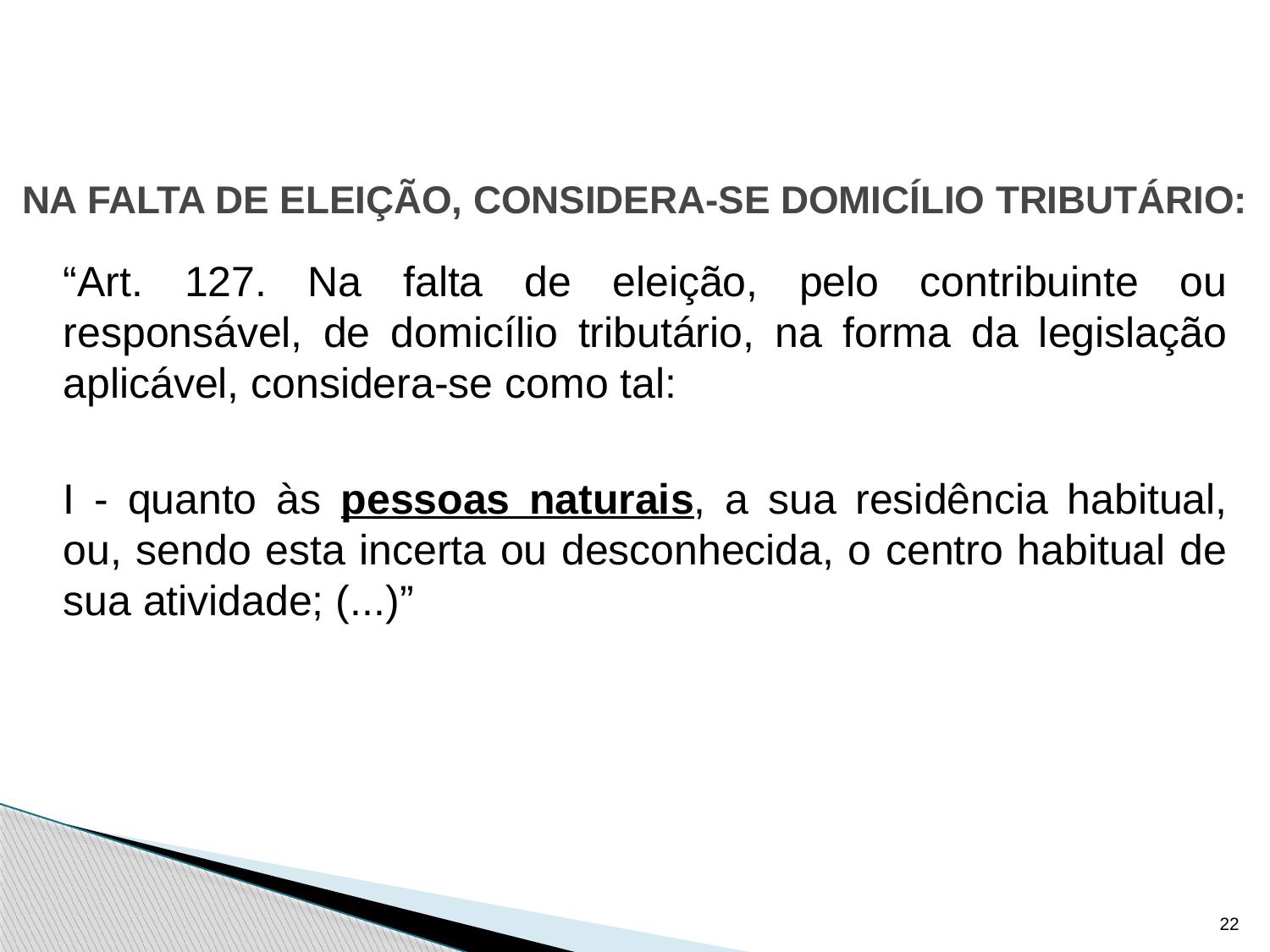

# NA FALTA DE ELEIÇÃO, CONSIDERA-SE DOMICÍLIO TRIBUTÁRIO:
	“Art. 127. Na falta de eleição, pelo contribuinte ou responsável, de domicílio tributário, na forma da legislação aplicável, considera-se como tal:

	I - quanto às pessoas naturais, a sua residência habitual, ou, sendo esta incerta ou desconhecida, o centro habitual de sua atividade; (...)”

22